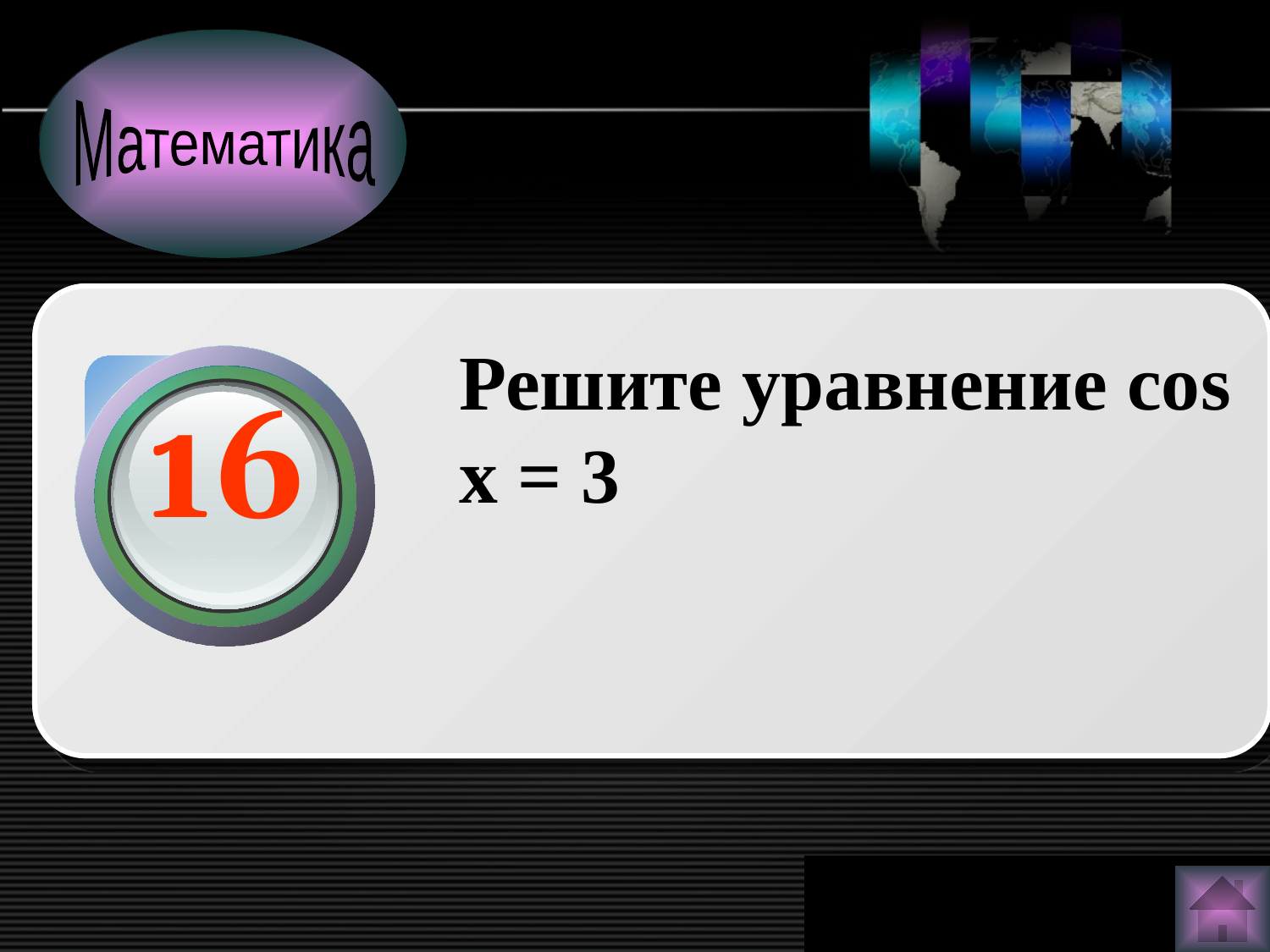

Математика

Решите уравнение соs x = 3

16

www.themegallery.com